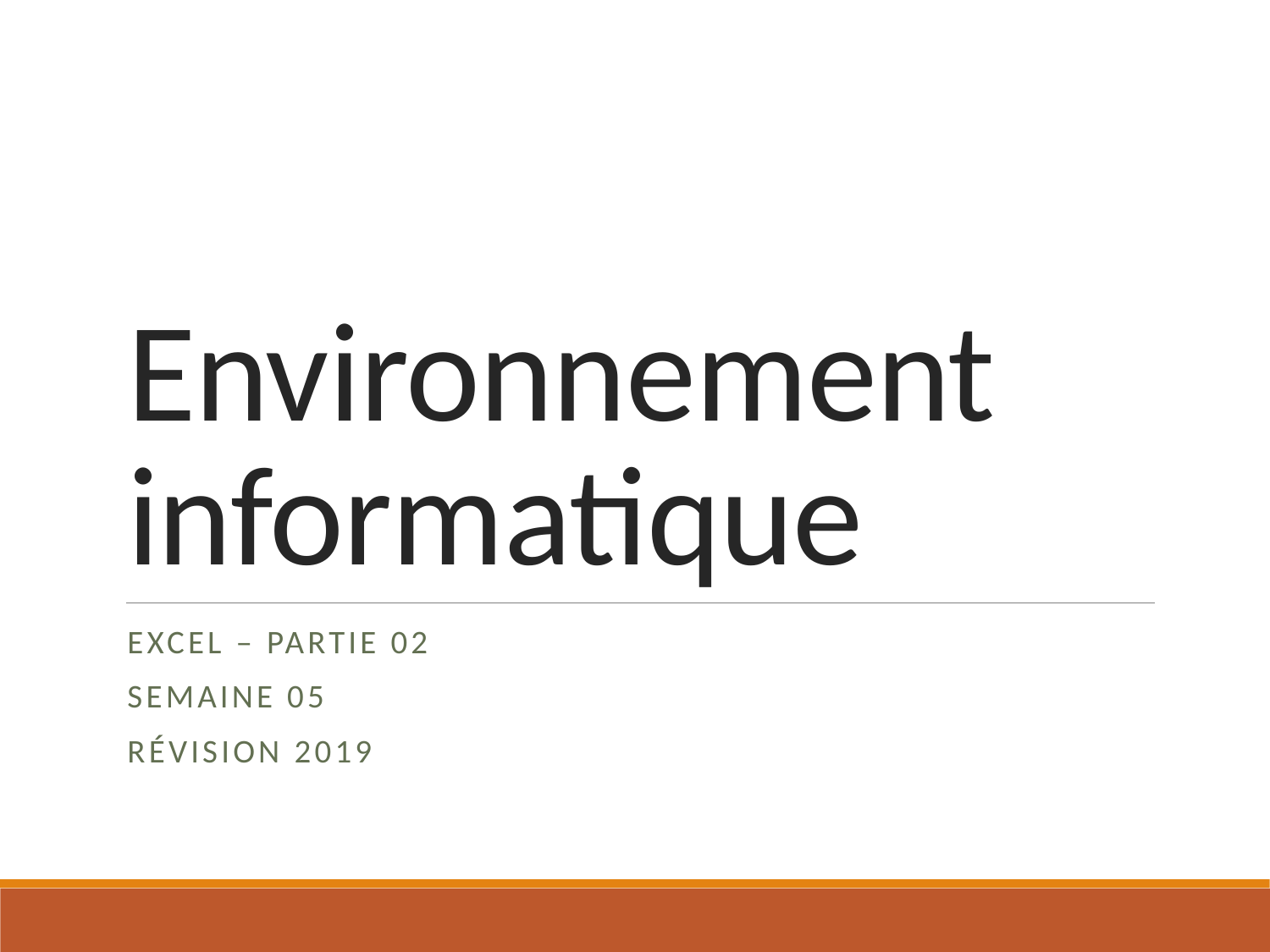

# Environnement informatique
Excel – Partie 02
Semaine 05
Révision 2019